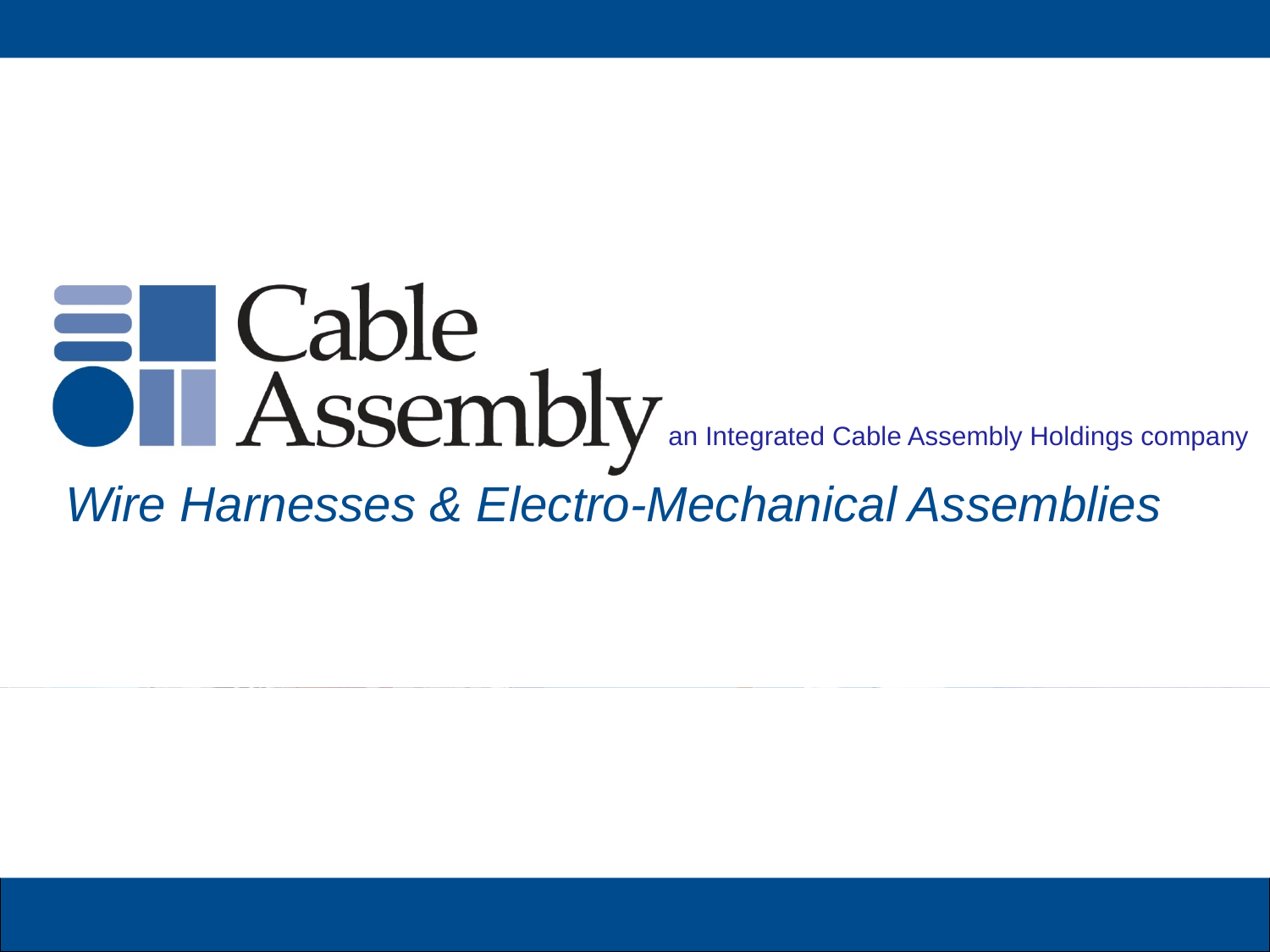

an Integrated Cable Assembly Holdings company
Wire Harnesses & Electro-Mechanical Assemblies